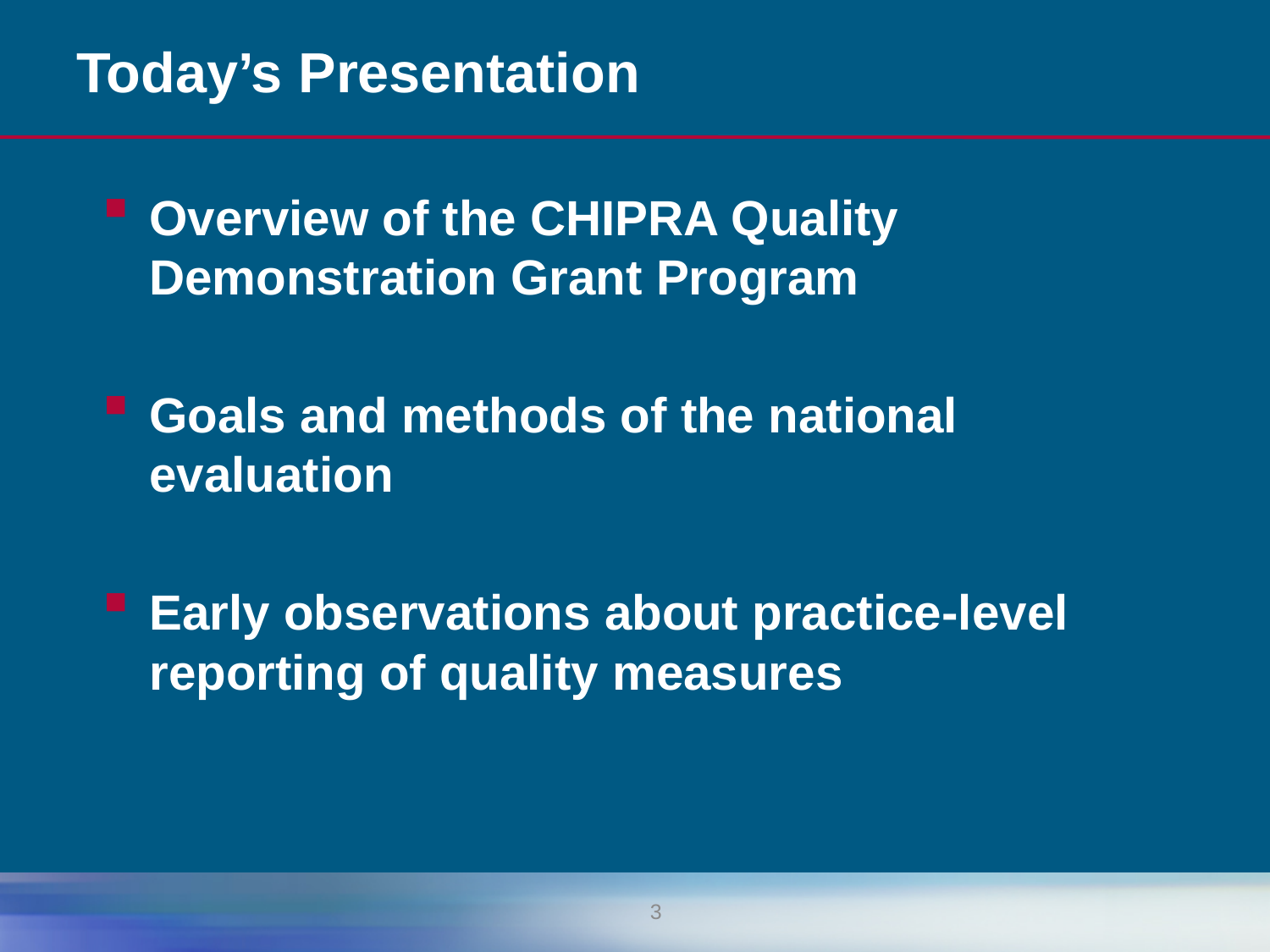

# Today’s Presentation
Overview of the CHIPRA Quality Demonstration Grant Program

Goals and methods of the national evaluation

Early observations about practice-level reporting of quality measures

3